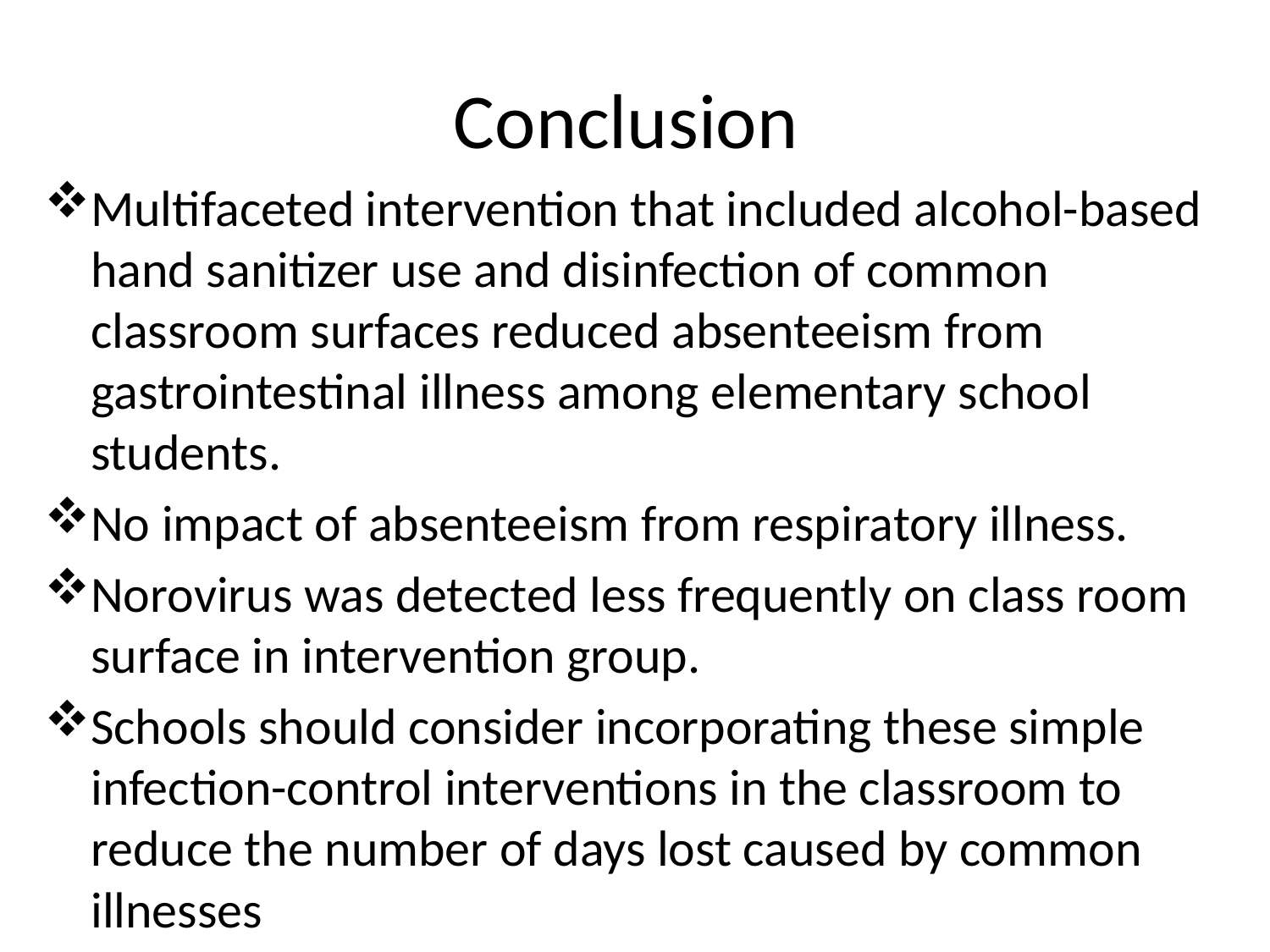

# Conclusion
Multifaceted intervention that included alcohol-based hand sanitizer use and disinfection of common classroom surfaces reduced absenteeism from gastrointestinal illness among elementary school students.
No impact of absenteeism from respiratory illness.
Norovirus was detected less frequently on class room surface in intervention group.
Schools should consider incorporating these simple infection-control interventions in the classroom to reduce the number of days lost caused by common illnesses